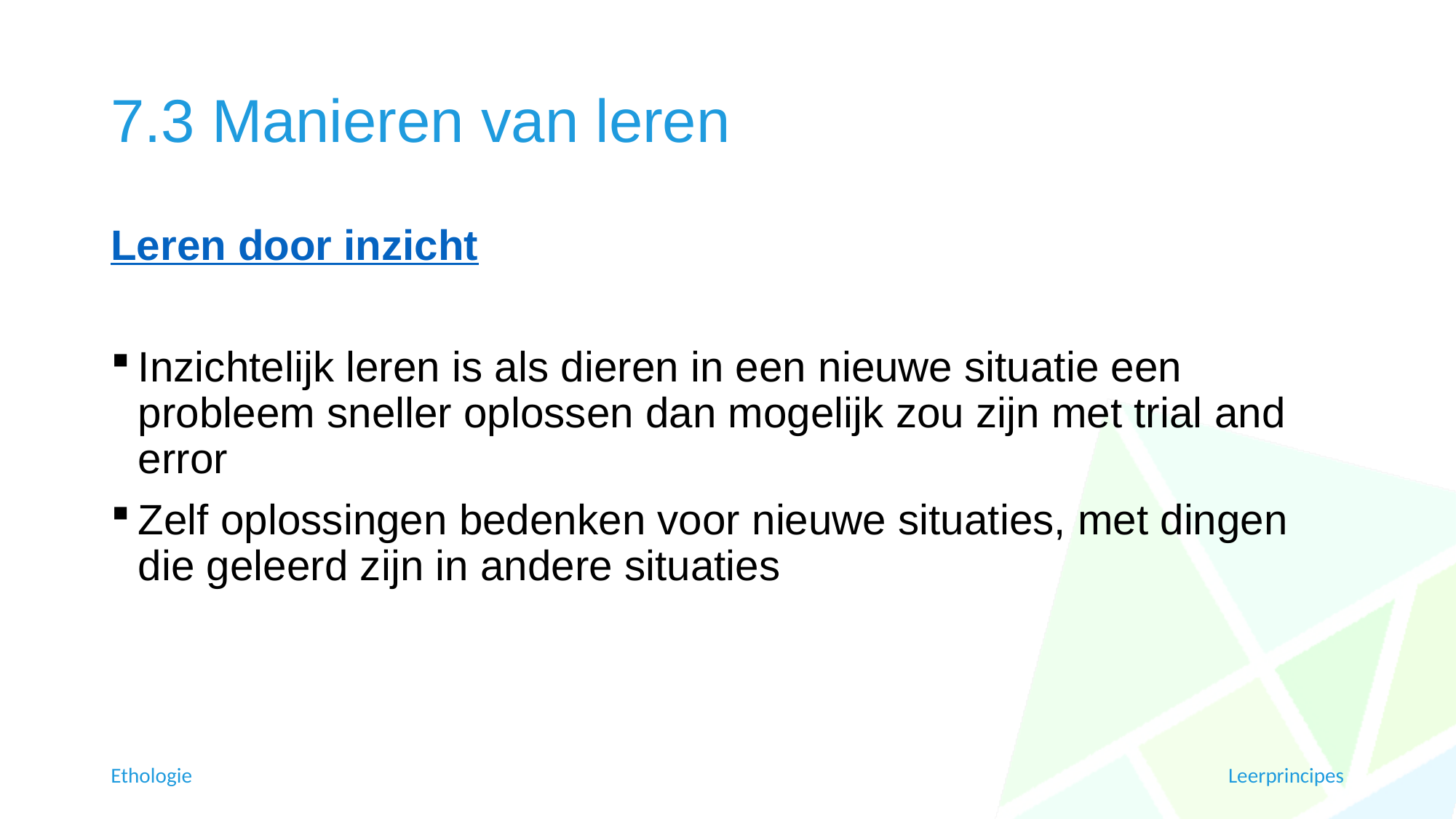

# 7.3 Manieren van leren
Leren door inzicht

Inzichtelijk leren is als dieren in een nieuwe situatie een probleem sneller oplossen dan mogelijk zou zijn met trial and error
Zelf oplossingen bedenken voor nieuwe situaties, met dingen die geleerd zijn in andere situaties
Ethologie
Leerprincipes